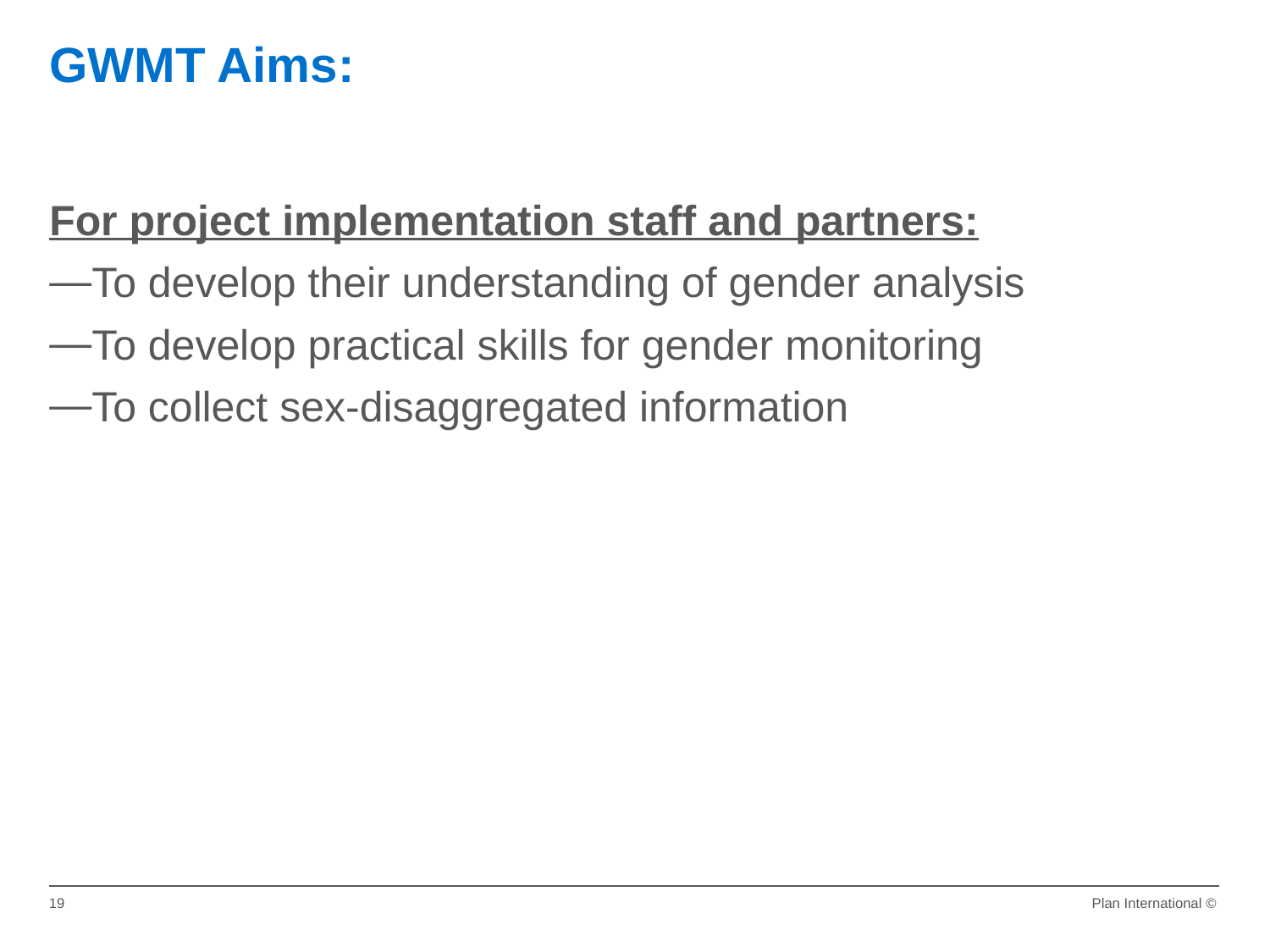

GWMT Aims:
For project implementation staff and partners:
To develop their understanding of gender analysis
To develop practical skills for gender monitoring
To collect sex-disaggregated information

19